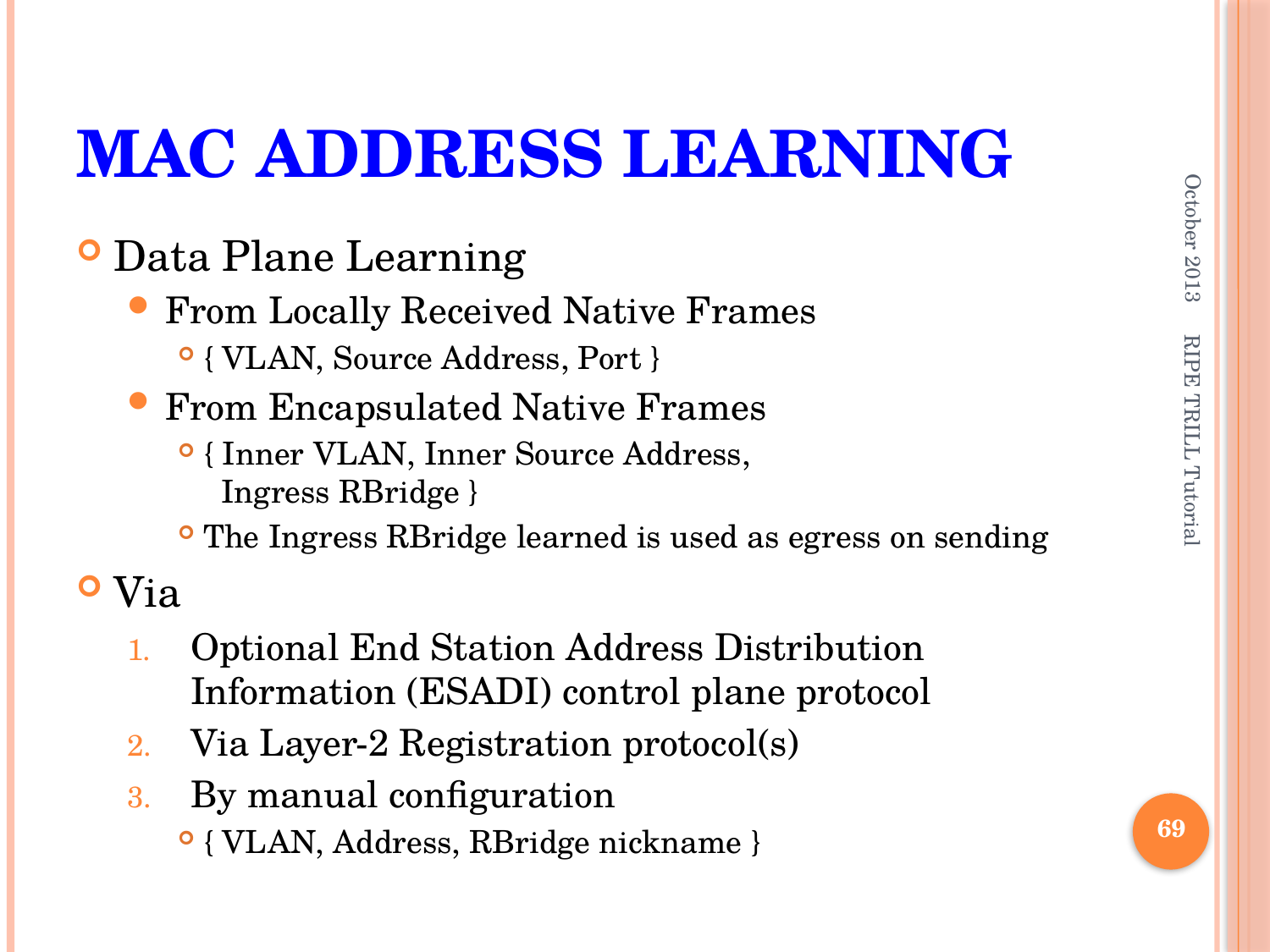

# MAC Address Learning
October 2013
Data Plane Learning
From Locally Received Native Frames
{ VLAN, Source Address, Port }
From Encapsulated Native Frames
{ Inner VLAN, Inner Source Address,
  Ingress RBridge }
The Ingress RBridge learned is used as egress on sending
Via
Optional End Station Address Distribution Information (ESADI) control plane protocol
Via Layer-2 Registration protocol(s)
By manual configuration
{ VLAN, Address, RBridge nickname }
RIPE TRILL Tutorial
69